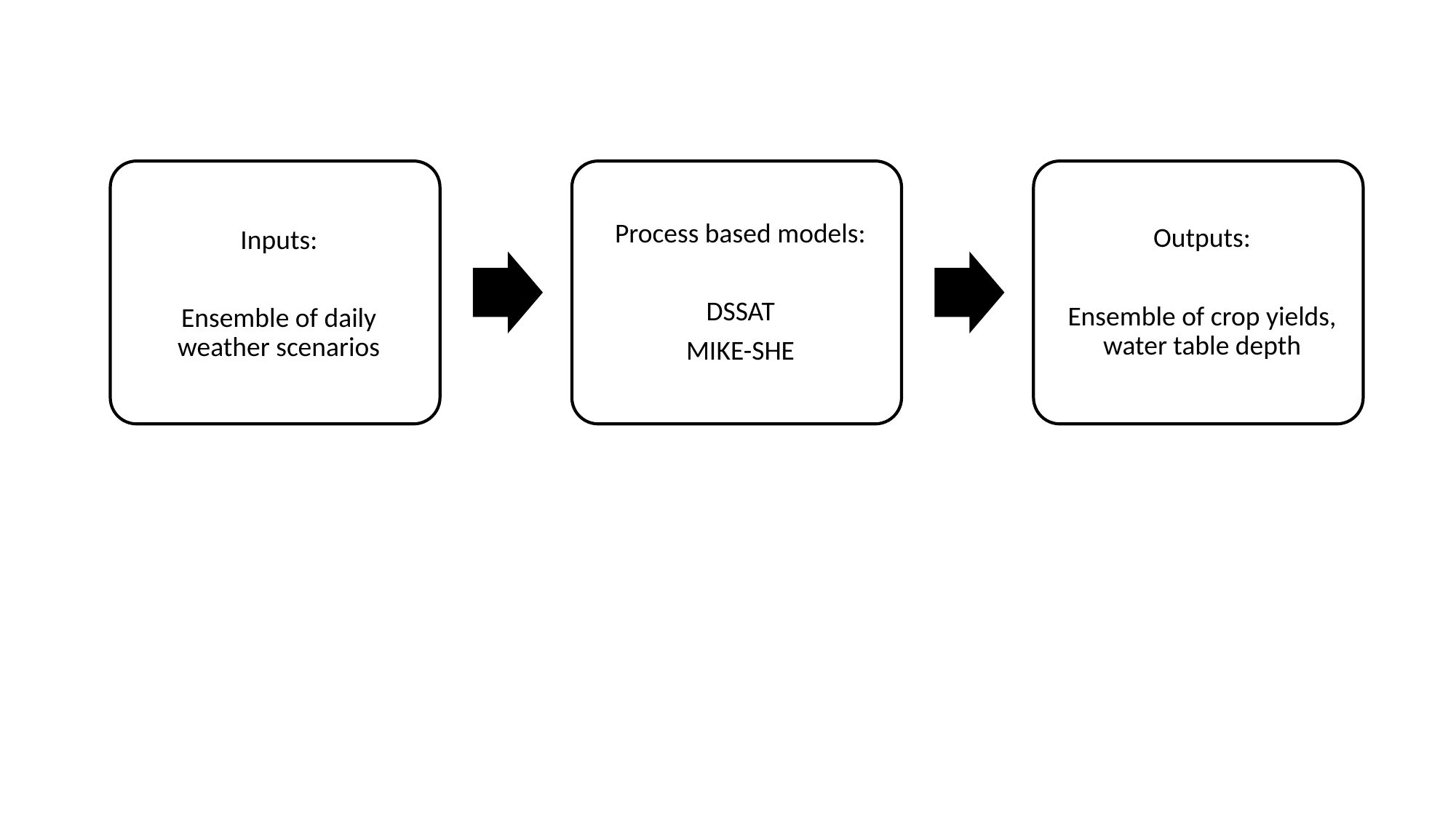

Inputs:

Ensemble of daily weather scenarios

Process based models:

DSSAT
MIKE-SHE

Outputs:

Ensemble of crop yields, water table depth